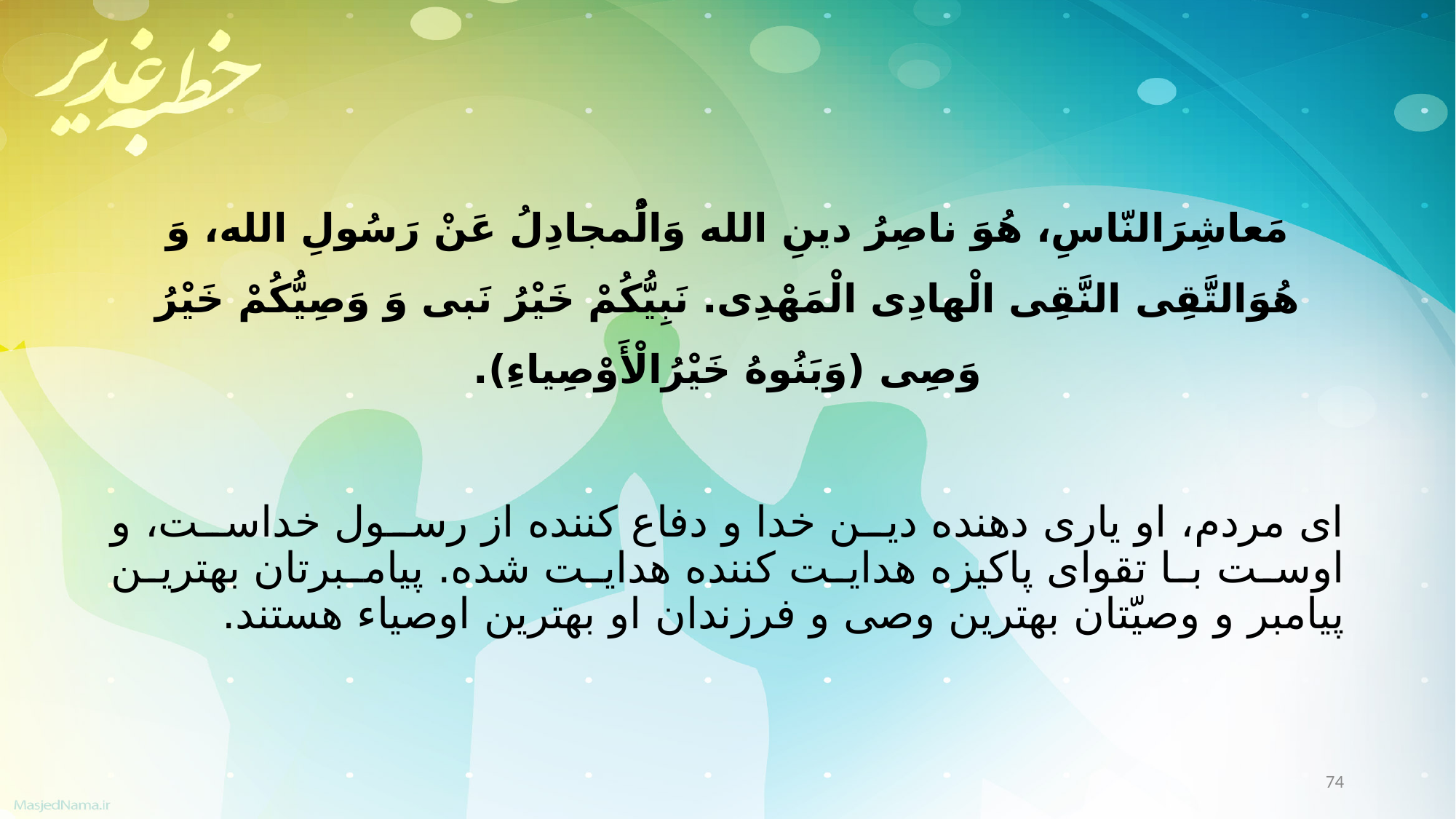

مَعاشِرَالنّاسِ، هُوَ ناصِرُ دینِ الله وَالُْمجادِلُ عَنْ رَسُولِ الله، وَ هُوَالتَّقِی النَّقِی الْهادِی الْمَهْدِی. نَبِیُّکُمْ خَیْرُ نَبی وَ وَصِیُّکُمْ خَیْرُ وَصِی (وَبَنُوهُ خَیْرُالْأَوْصِیاءِ).
اى مردم، او یارى دهنده دین خدا و دفاع کننده از رسول خداست، و اوست با تقواى پاکیزه هدایت کننده هدایت شده. پیامبرتان بهترین پیامبر و وصیّتان بهترین وصى و فرزندان او بهترین اوصیاء هستند.
74